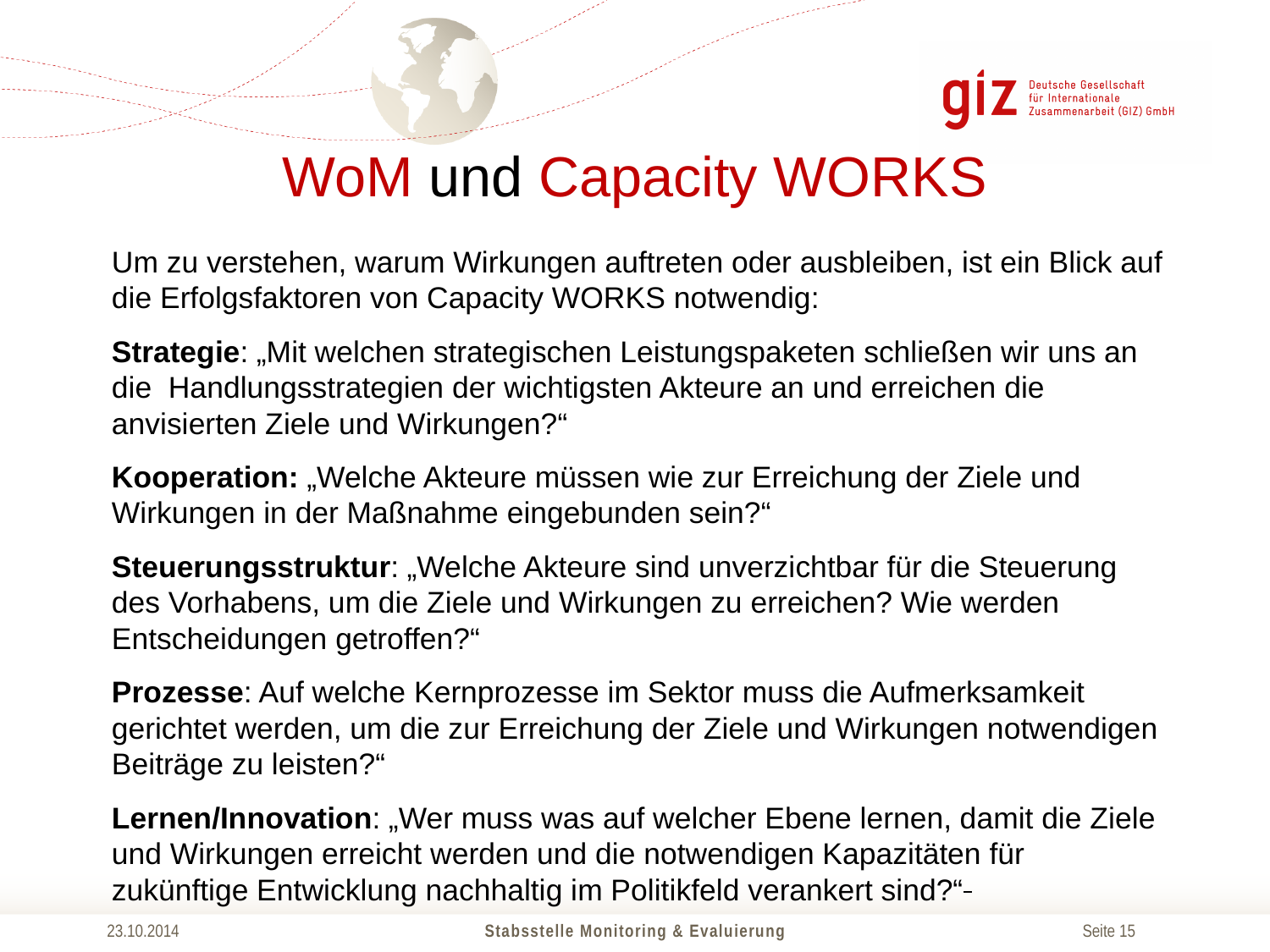

# WoM und Capacity WORKS
Um zu verstehen, warum Wirkungen auftreten oder ausbleiben, ist ein Blick auf die Erfolgsfaktoren von Capacity WORKS notwendig:
Strategie: „Mit welchen strategischen Leistungspaketen schließen wir uns an die  Handlungsstrategien der wichtigsten Akteure an und erreichen die anvisierten Ziele und Wirkungen?“
Kooperation: „Welche Akteure müssen wie zur Erreichung der Ziele und Wirkungen in der Maßnahme eingebunden sein?“
Steuerungsstruktur: „Welche Akteure sind unverzichtbar für die Steuerung des Vorhabens, um die Ziele und Wirkungen zu erreichen? Wie werden Entscheidungen getroffen?“
Prozesse: Auf welche Kernprozesse im Sektor muss die Aufmerksamkeit gerichtet werden, um die zur Erreichung der Ziele und Wirkungen notwendigen Beiträge zu leisten?“
Lernen/Innovation: „Wer muss was auf welcher Ebene lernen, damit die Ziele und Wirkungen erreicht werden und die notwendigen Kapazitäten für zukünftige Entwicklung nachhaltig im Politikfeld verankert sind?“

23.10.2014
Stabsstelle Monitoring & Evaluierung